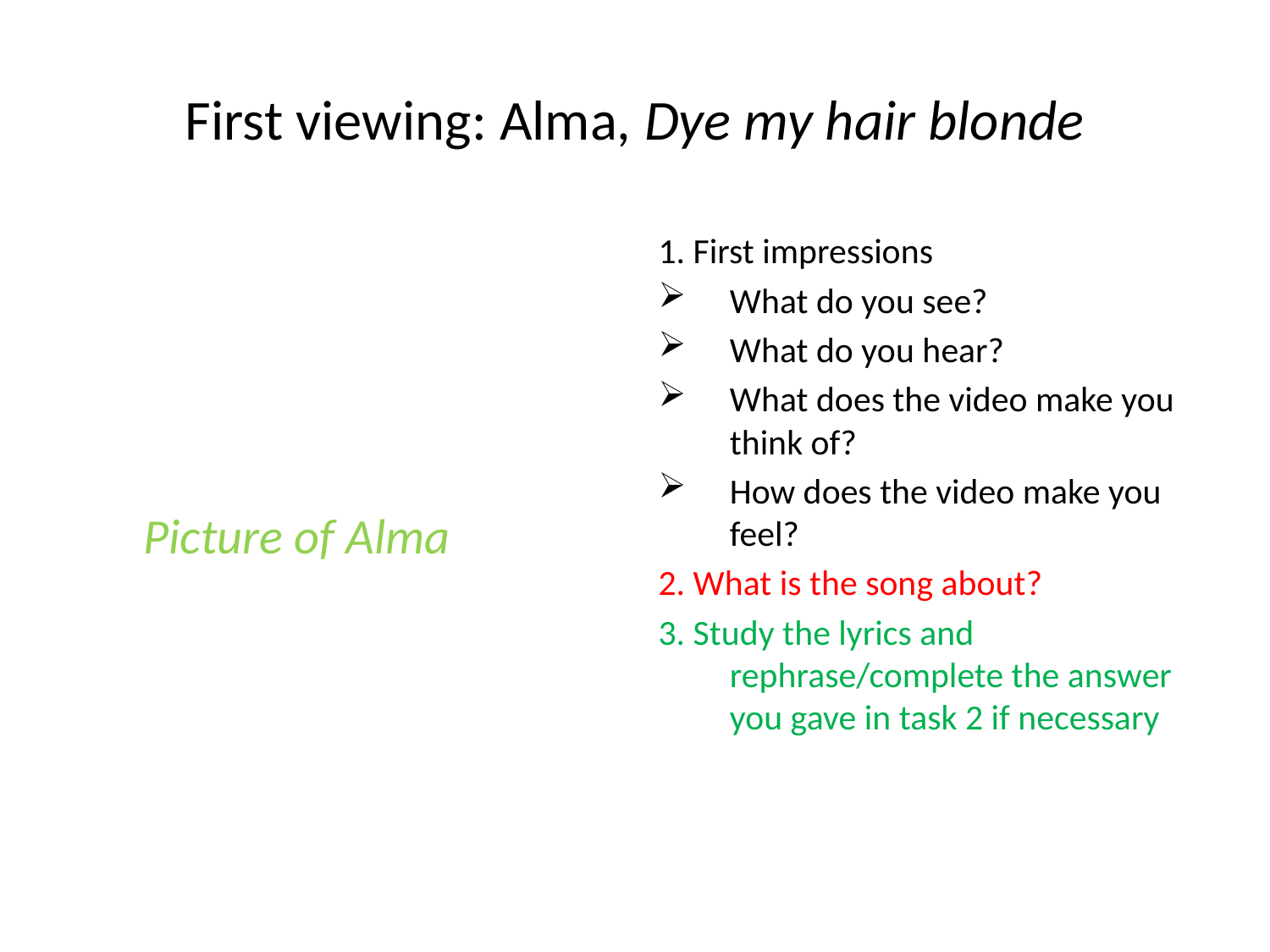

# First viewing: Alma, Dye my hair blonde

      Picture of Alma
1. First impressions
What do you see?
What do you hear?
What does the video make you think of?
How does the video make you feel?
2. What is the song about?
3. Study the lyrics and rephrase/complete the answer you gave in task 2 if necessary